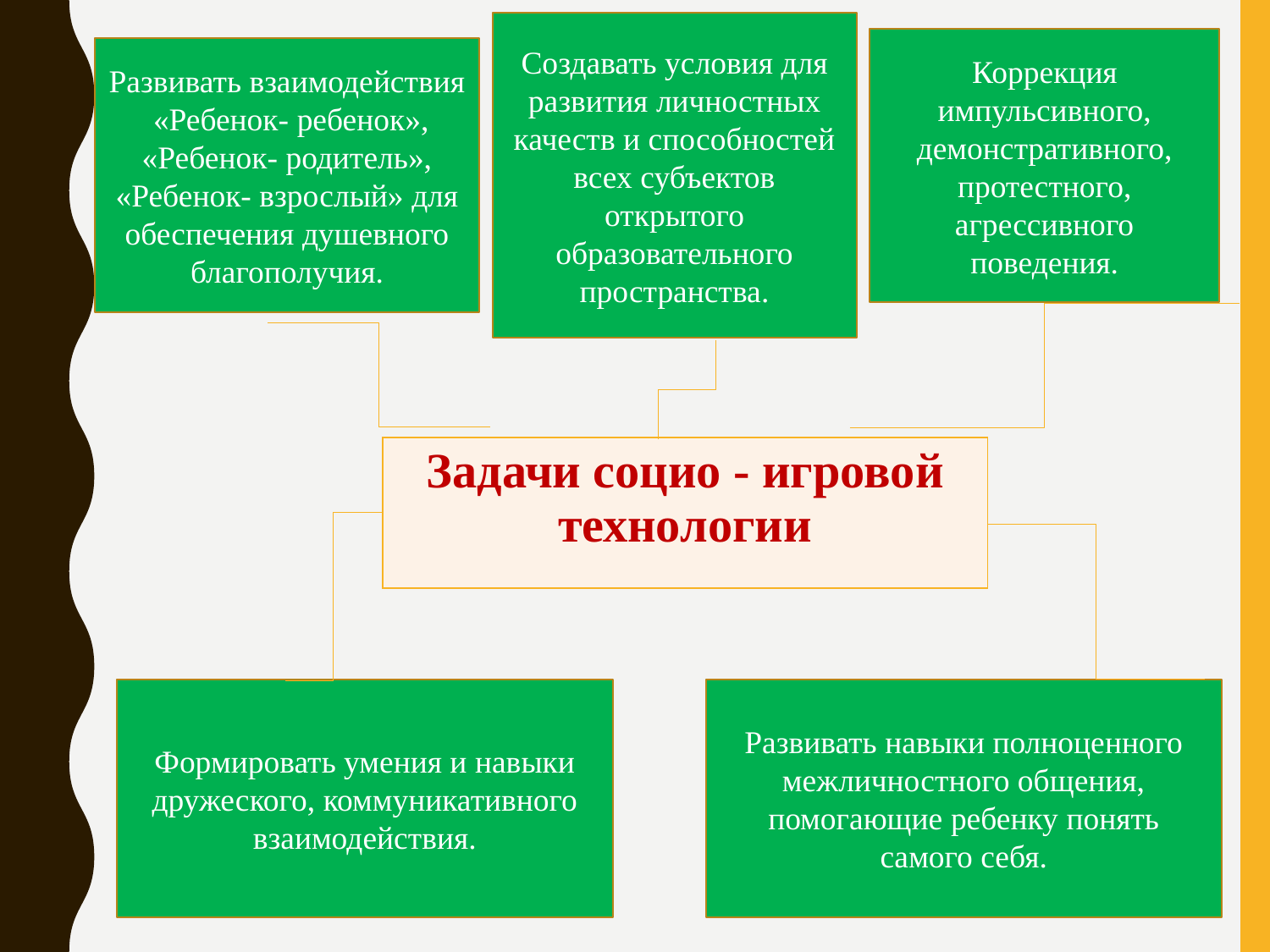

Создавать условия для развития личностных качеств и способностей всех субъектов открытого образовательного пространства.
Коррекция импульсивного, демонстративного, протестного, агрессивного поведения.
Развивать взаимодействия  «Ребенок- ребенок», «Ребенок- родитель», «Ребенок- взрослый» для обеспечения душевного благополучия.
| Задачи социо - игровой технологии |
| --- |
Развивать навыки полноценного межличностного общения, помогающие ребенку понять самого себя.
Формировать умения и навыки дружеского, коммуникативного взаимодействия.